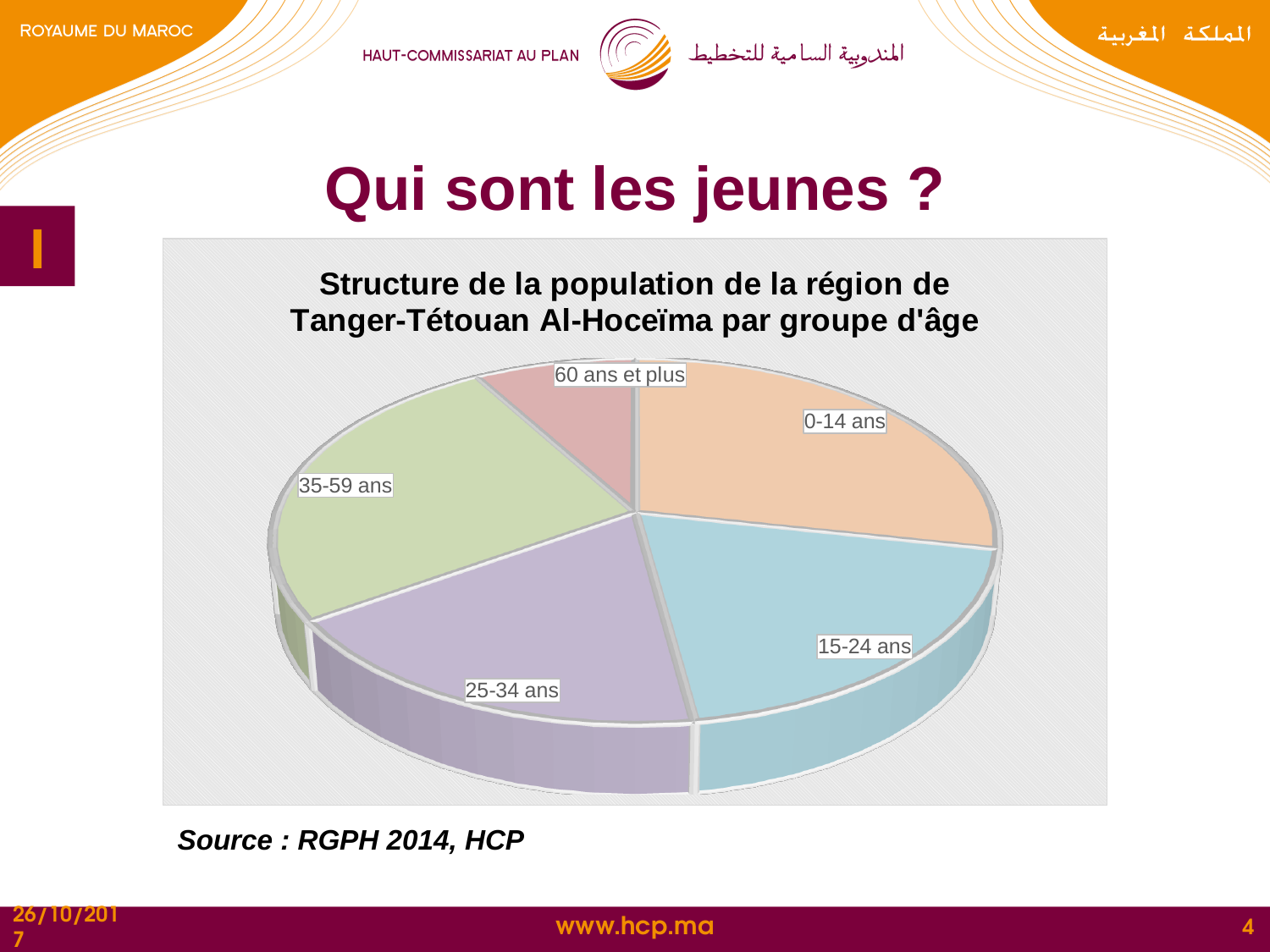

# Qui sont les jeunes ?
I

[unsupported chart]

Source : RGPH 2014, HCP
4
26/10/2017